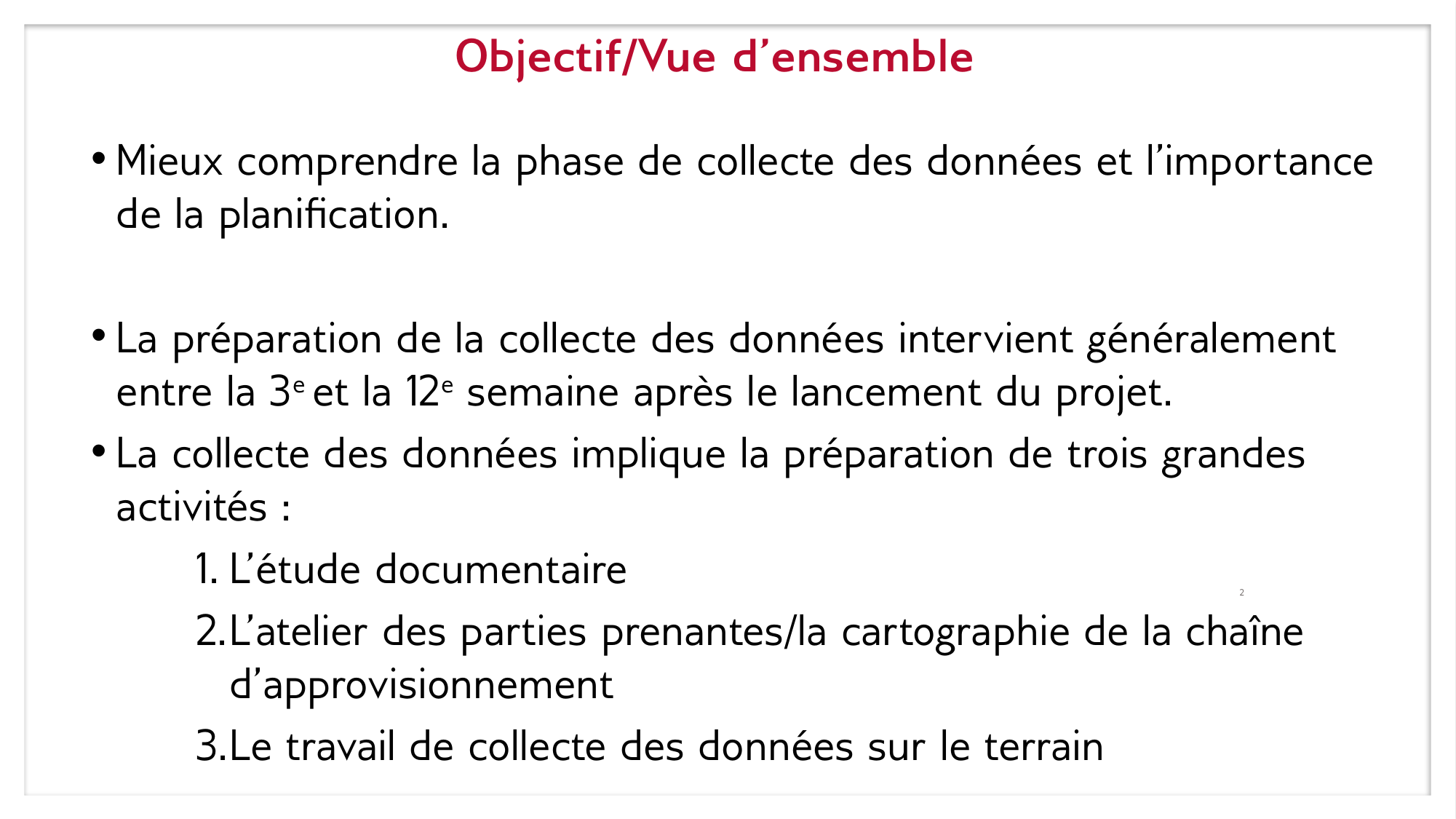

# Objectif/Vue d’ensemble

Mieux comprendre la phase de collecte des données et l’importance de la planification.

La préparation de la collecte des données intervient généralement entre la 3e et la 12e semaine après le lancement du projet.
La collecte des données implique la préparation de trois grandes activités :
L’étude documentaire
L’atelier des parties prenantes/la cartographie de la chaîne d’approvisionnement
Le travail de collecte des données sur le terrain

2